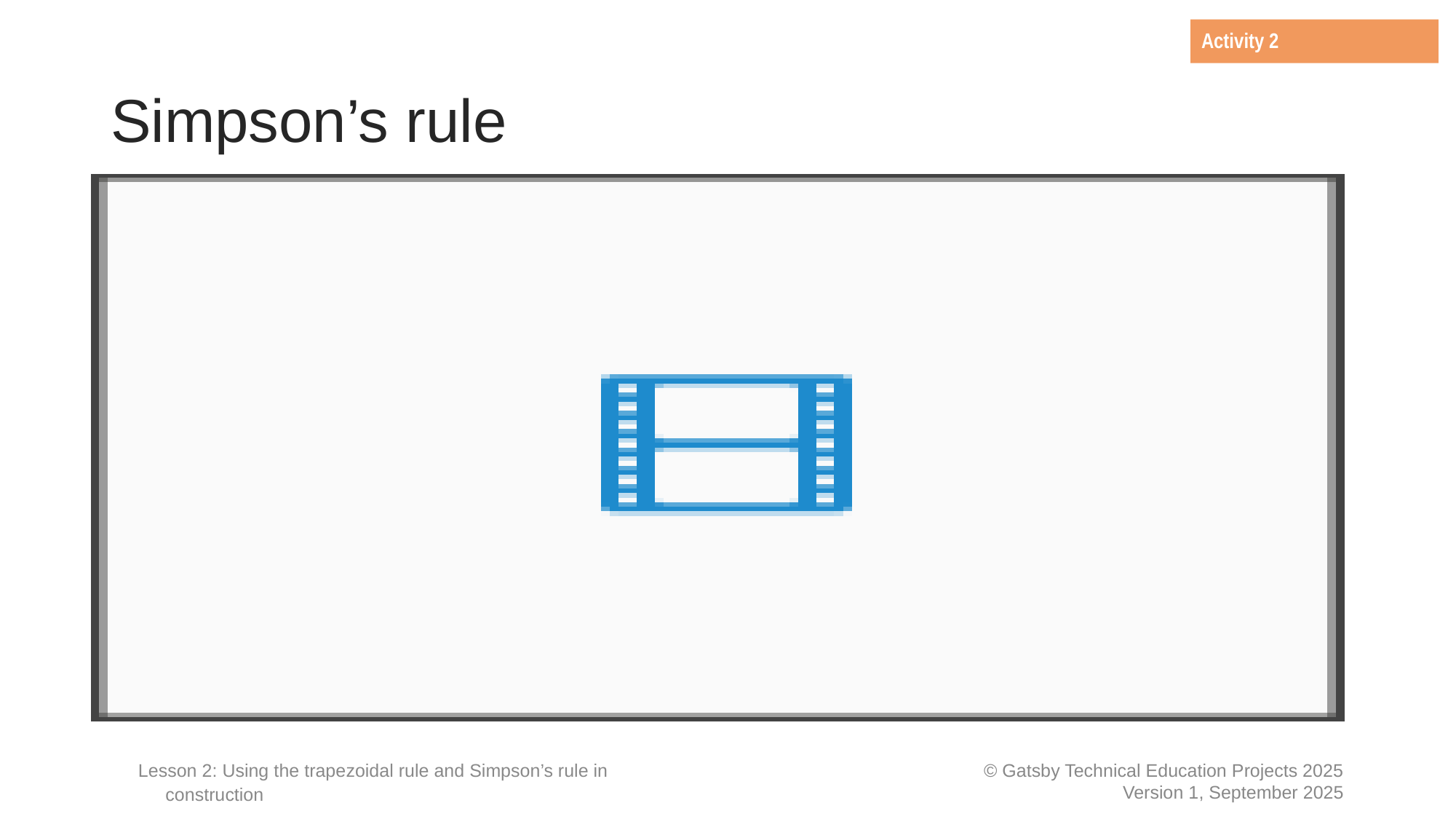

Activity 2
# Simpson’s rule
Simpson’s rule is a numerical method used to approximate the area under a curve.
It works by dividing the area into an even number of intervals and fitting a parabolic curve to each interval to approximate the curve.
Generally, Simpson’s rule is more accurate than the trapezoidal rule for estimating the area under a curve as it uses curves instead of straight lines to approximate the shape.
Lesson 2: Using the trapezoidal rule and Simpson’s rule in construction